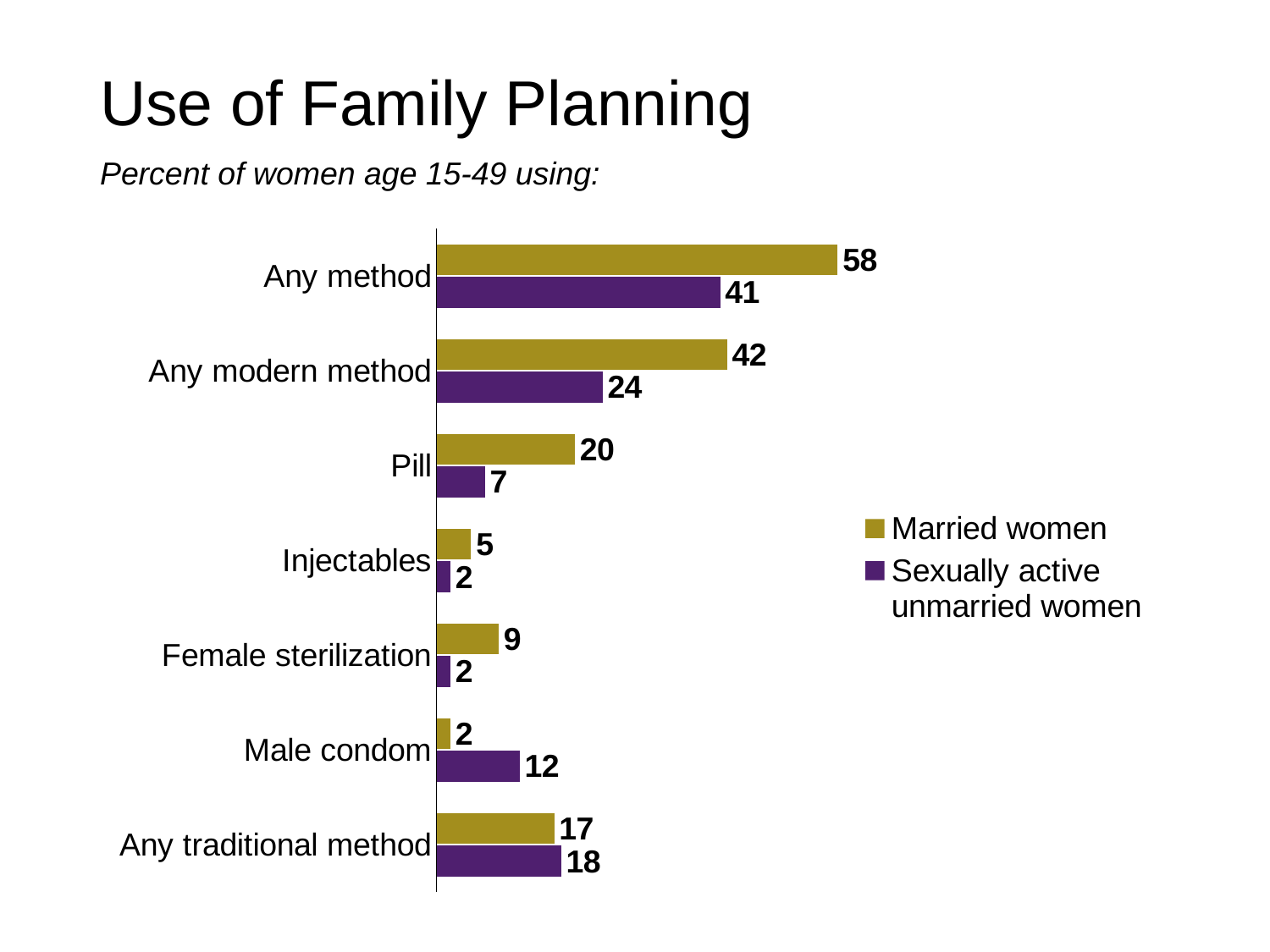

# Use of Family Planning
Percent of women age 15-49 using:

### Chart

| Category | Sexually active
unmarried women | Married women |
|---|---|---|
| Any traditional method | 18.0 | 17.0 |
| Male condom | 12.0 | 2.0 |
| Female sterilization | 2.0 | 9.0 |
| Injectables | 2.0 | 5.0 |
| Pill | 7.0 | 20.0 |
| Any modern method | 24.0 | 42.0 |
| Any method | 41.0 | 58.0 |
<1